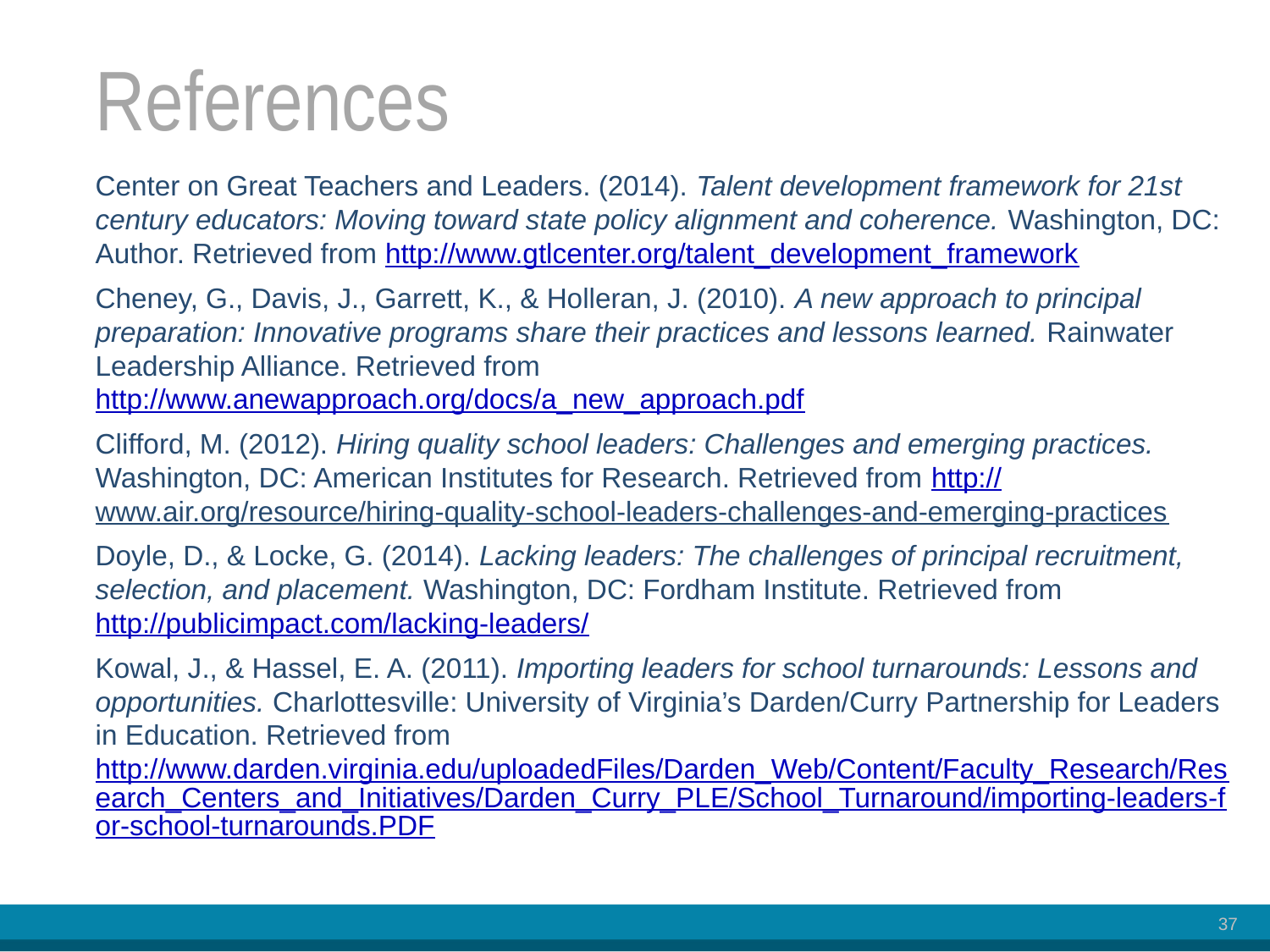

# References
Center on Great Teachers and Leaders. (2014). Talent development framework for 21st century educators: Moving toward state policy alignment and coherence. Washington, DC: Author. Retrieved from http://www.gtlcenter.org/talent_development_framework
Cheney, G., Davis, J., Garrett, K., & Holleran, J. (2010). A new approach to principal preparation: Innovative programs share their practices and lessons learned. Rainwater Leadership Alliance. Retrieved from http://www.anewapproach.org/docs/a_new_approach.pdf
Clifford, M. (2012). Hiring quality school leaders: Challenges and emerging practices. Washington, DC: American Institutes for Research. Retrieved from http://www.air.org/resource/hiring-quality-school-leaders-challenges-and-emerging-practices
Doyle, D., & Locke, G. (2014). Lacking leaders: The challenges of principal recruitment, selection, and placement. Washington, DC: Fordham Institute. Retrieved from http://publicimpact.com/lacking-leaders/
Kowal, J., & Hassel, E. A. (2011). Importing leaders for school turnarounds: Lessons and opportunities. Charlottesville: University of Virginia’s Darden/Curry Partnership for Leaders in Education. Retrieved from http://www.darden.virginia.edu/uploadedFiles/Darden_Web/Content/Faculty_Research/Research_Centers_and_Initiatives/Darden_Curry_PLE/School_Turnaround/importing-leaders-for-school-turnarounds.PDF

37